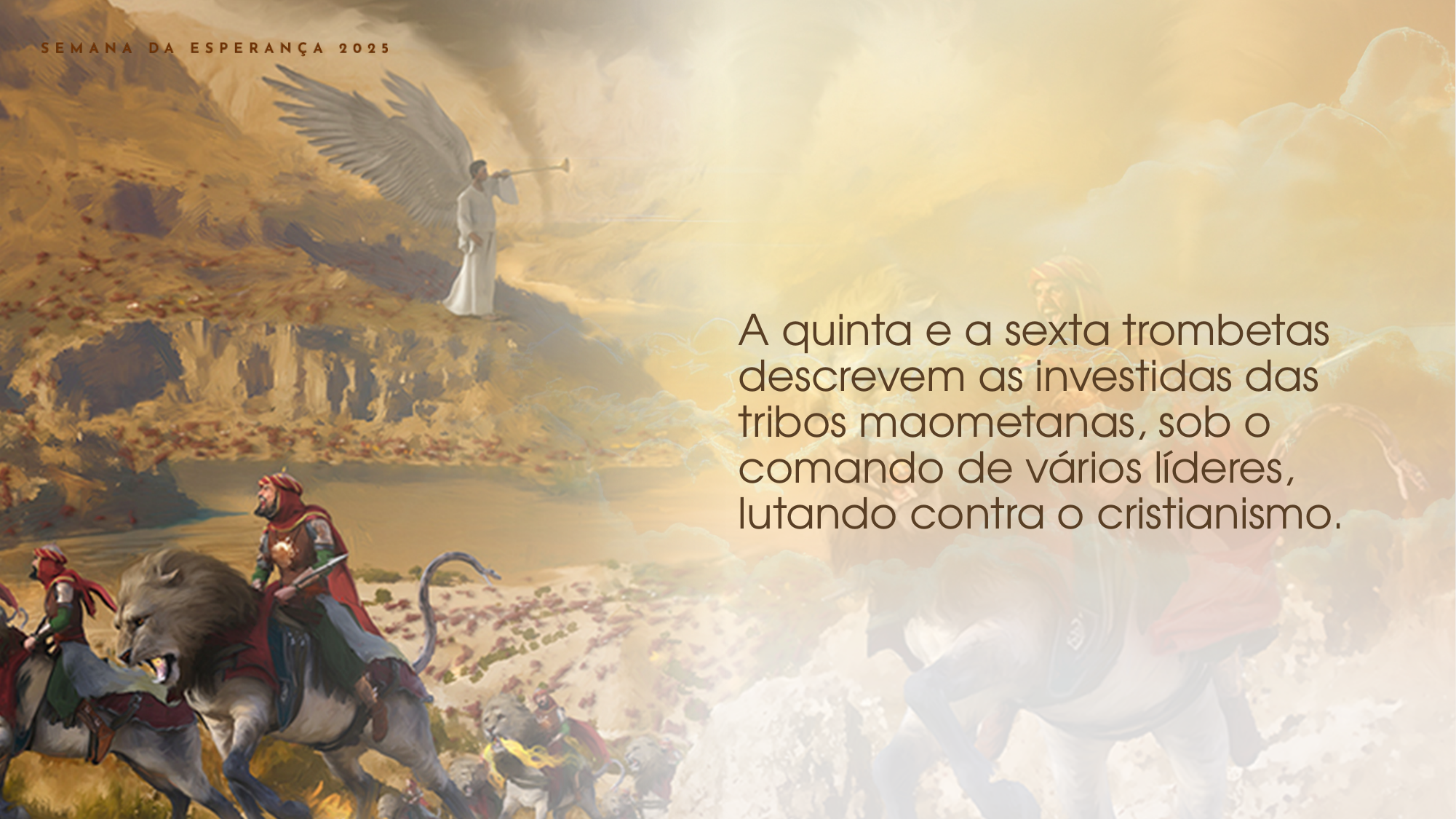

A quinta e a sexta trombetas descrevem as investidas das tribos maometanas, sob o comando de vários líderes, lutando contra o cristianismo.